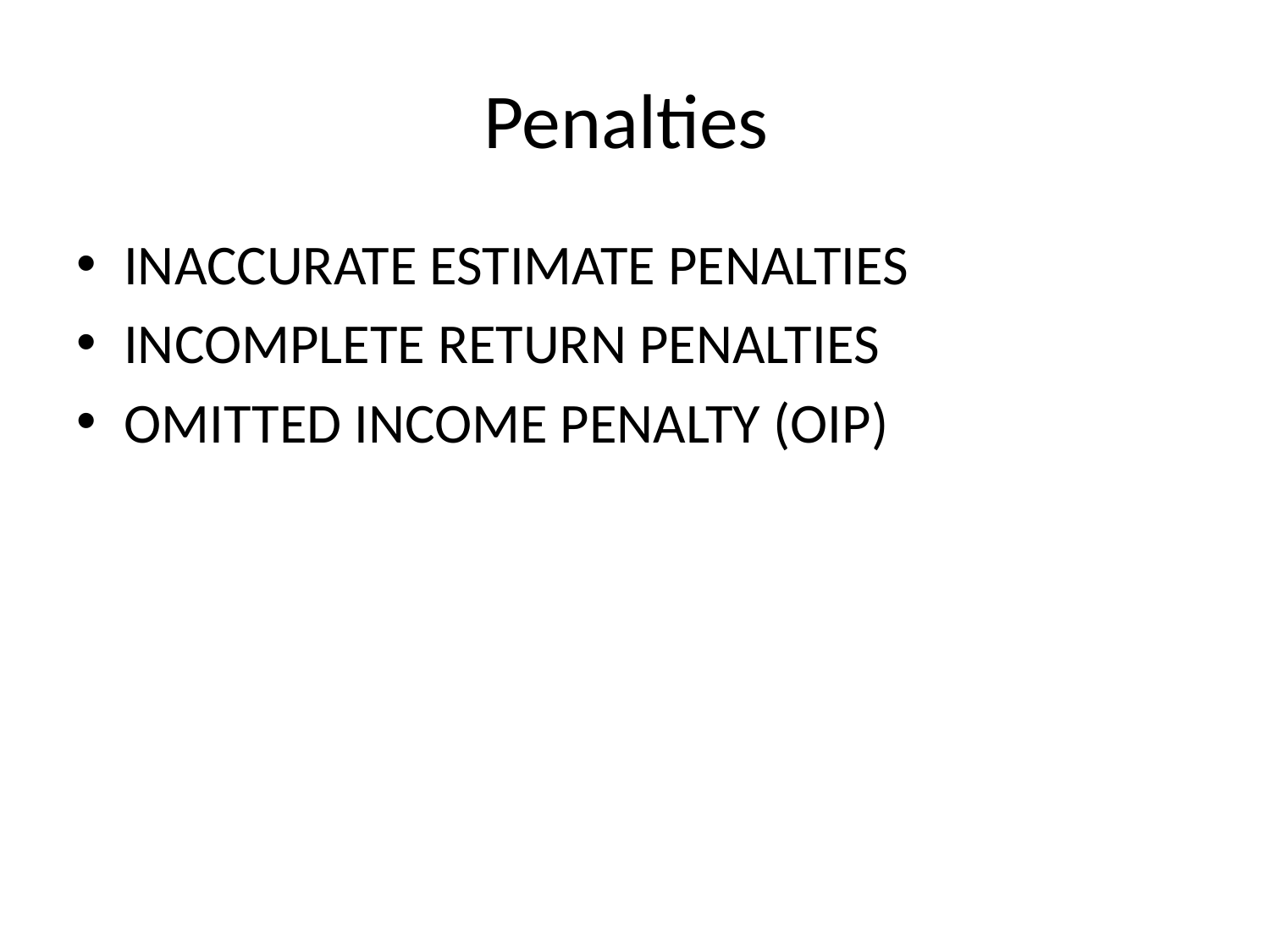

# Penalties
INACCURATE ESTIMATE PENALTIES
INCOMPLETE RETURN PENALTIES
OMITTED INCOME PENALTY (OIP)